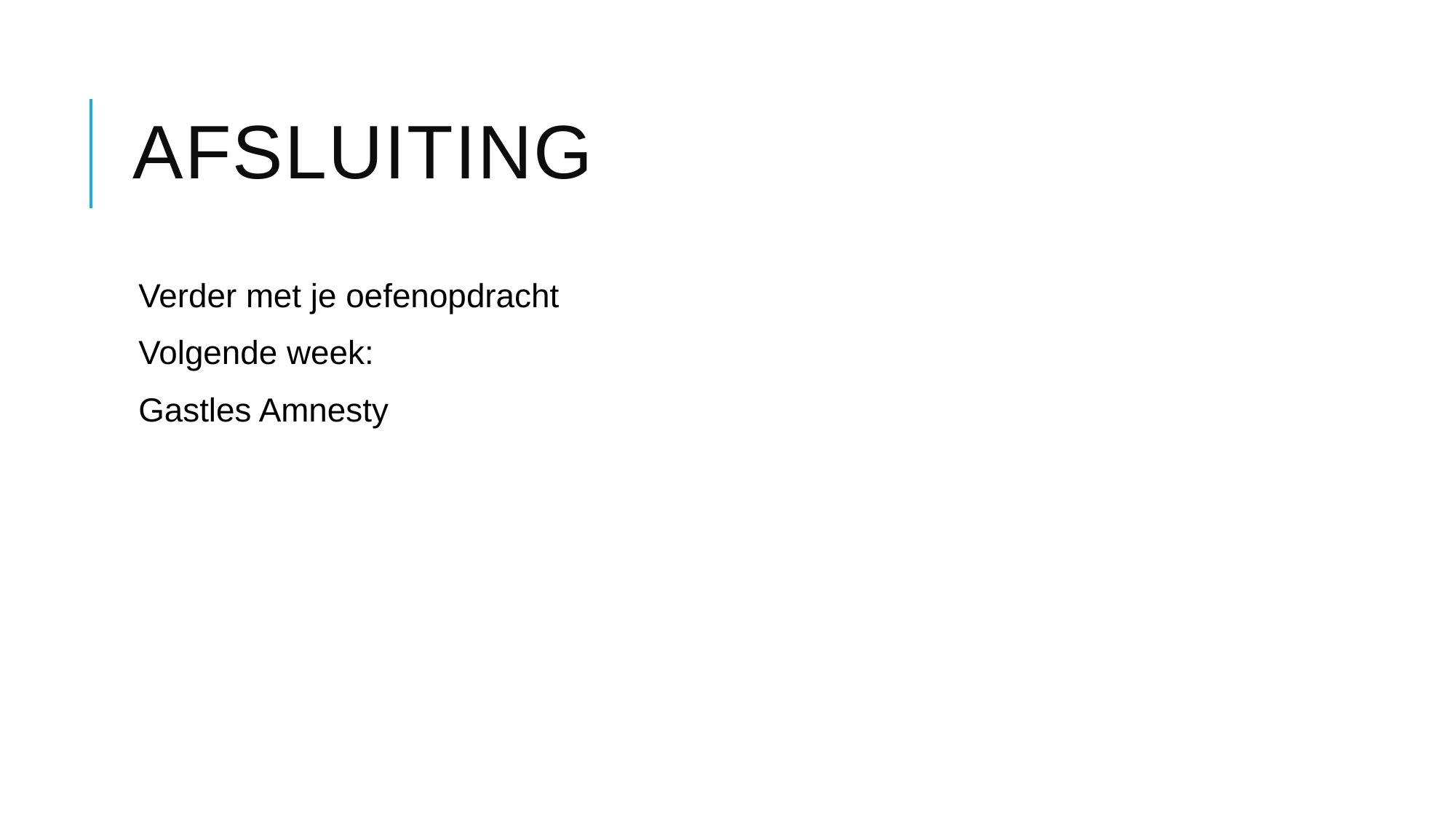

# afsluiting
Verder met je oefenopdracht
Volgende week:
Gastles Amnesty